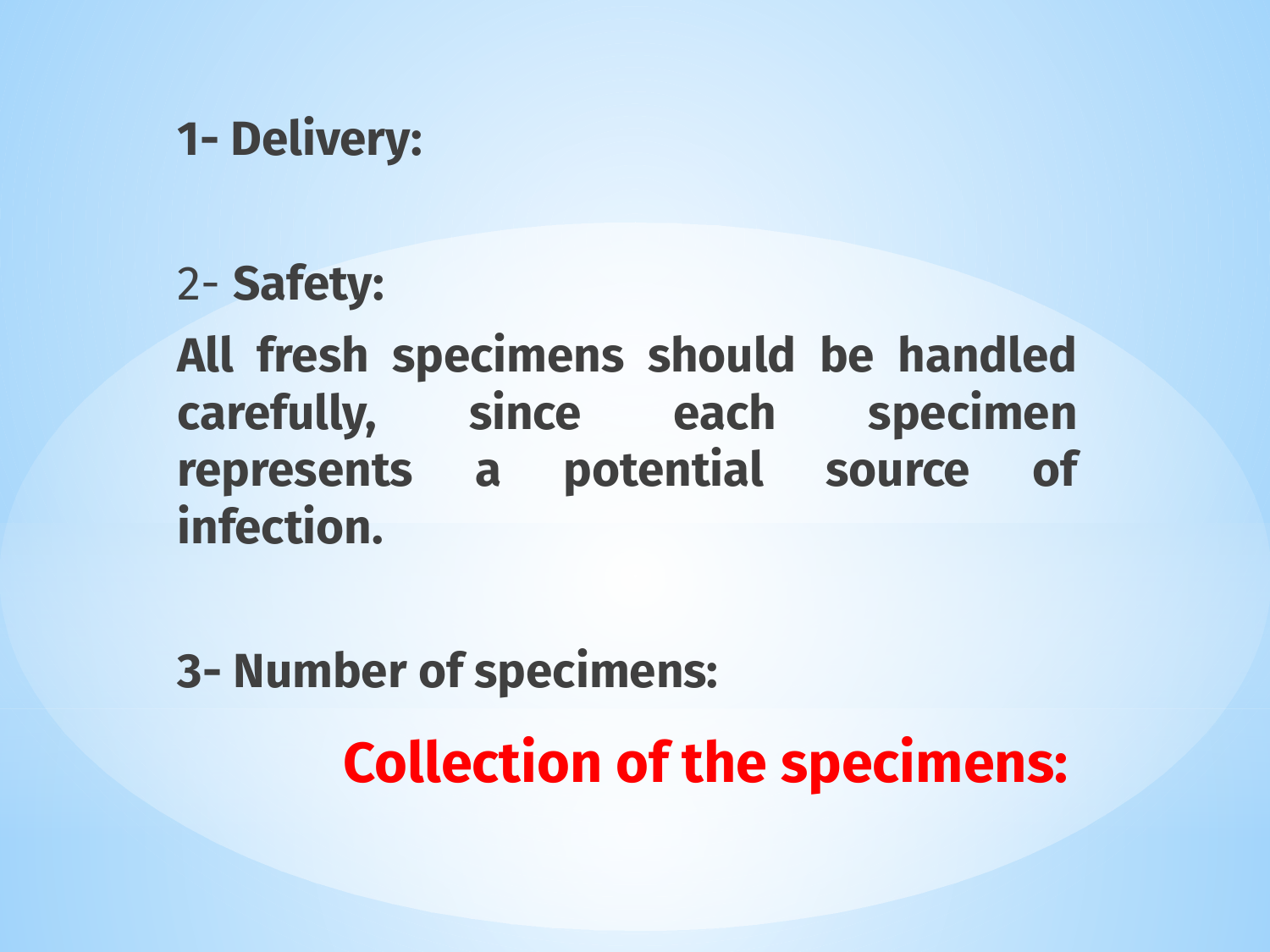

1- Delivery:

2- Safety:
All fresh specimens should be handled carefully, since each specimen represents a potential source of infection.

3- Number of specimens:

# Collection of the specimens: